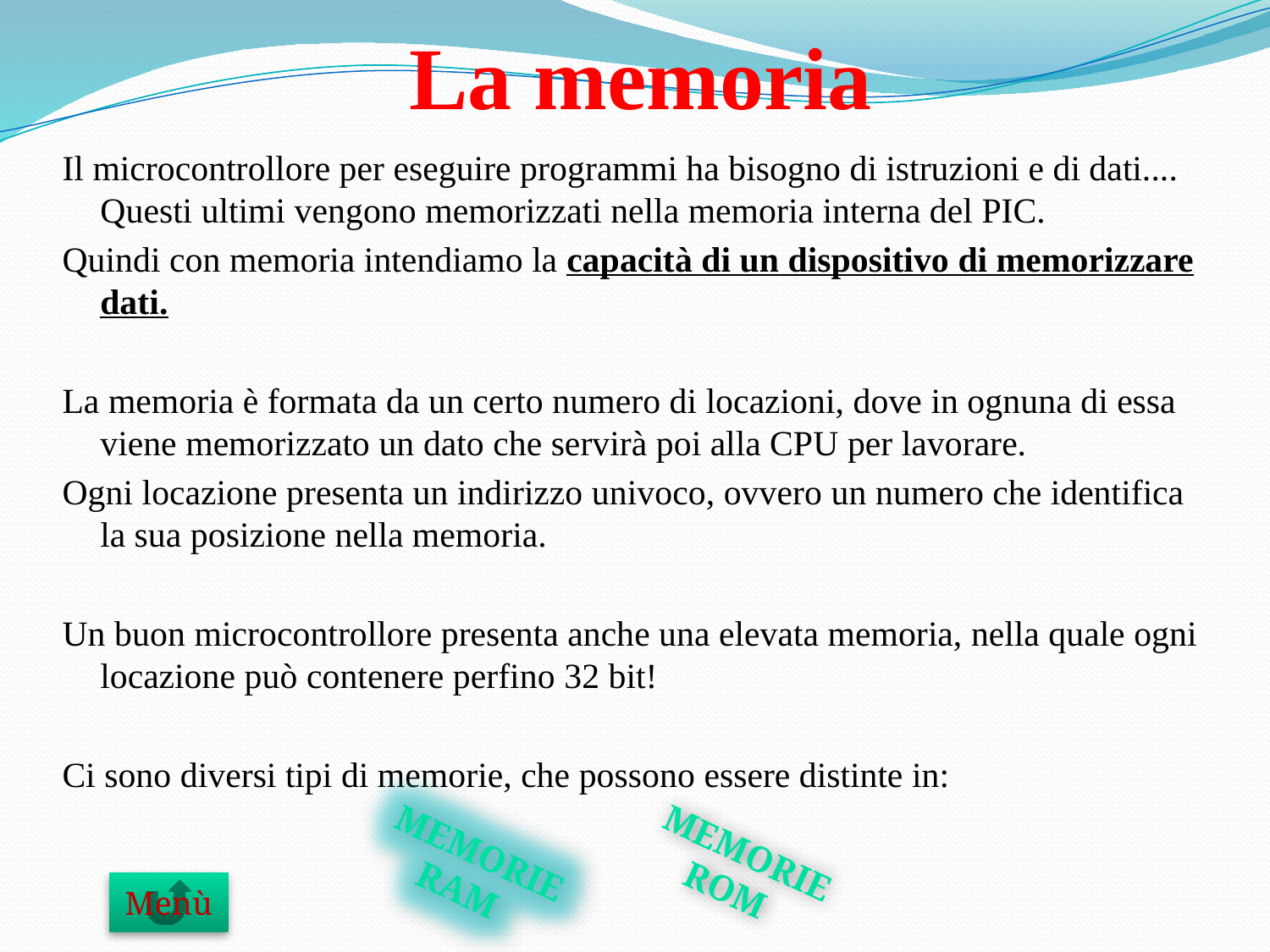

# La memoria
Il microcontrollore per eseguire programmi ha bisogno di istruzioni e di dati.... Questi ultimi vengono memorizzati nella memoria interna del PIC.
Quindi con memoria intendiamo la capacità di un dispositivo di memorizzare dati.

La memoria è formata da un certo numero di locazioni, dove in ognuna di essa viene memorizzato un dato che servirà poi alla CPU per lavorare.
Ogni locazione presenta un indirizzo univoco, ovvero un numero che identifica la sua posizione nella memoria.

Un buon microcontrollore presenta anche una elevata memoria, nella quale ogni locazione può contenere perfino 32 bit!

Ci sono diversi tipi di memorie, che possono essere distinte in:

Memorie RAM
Memorie ROM
Menù